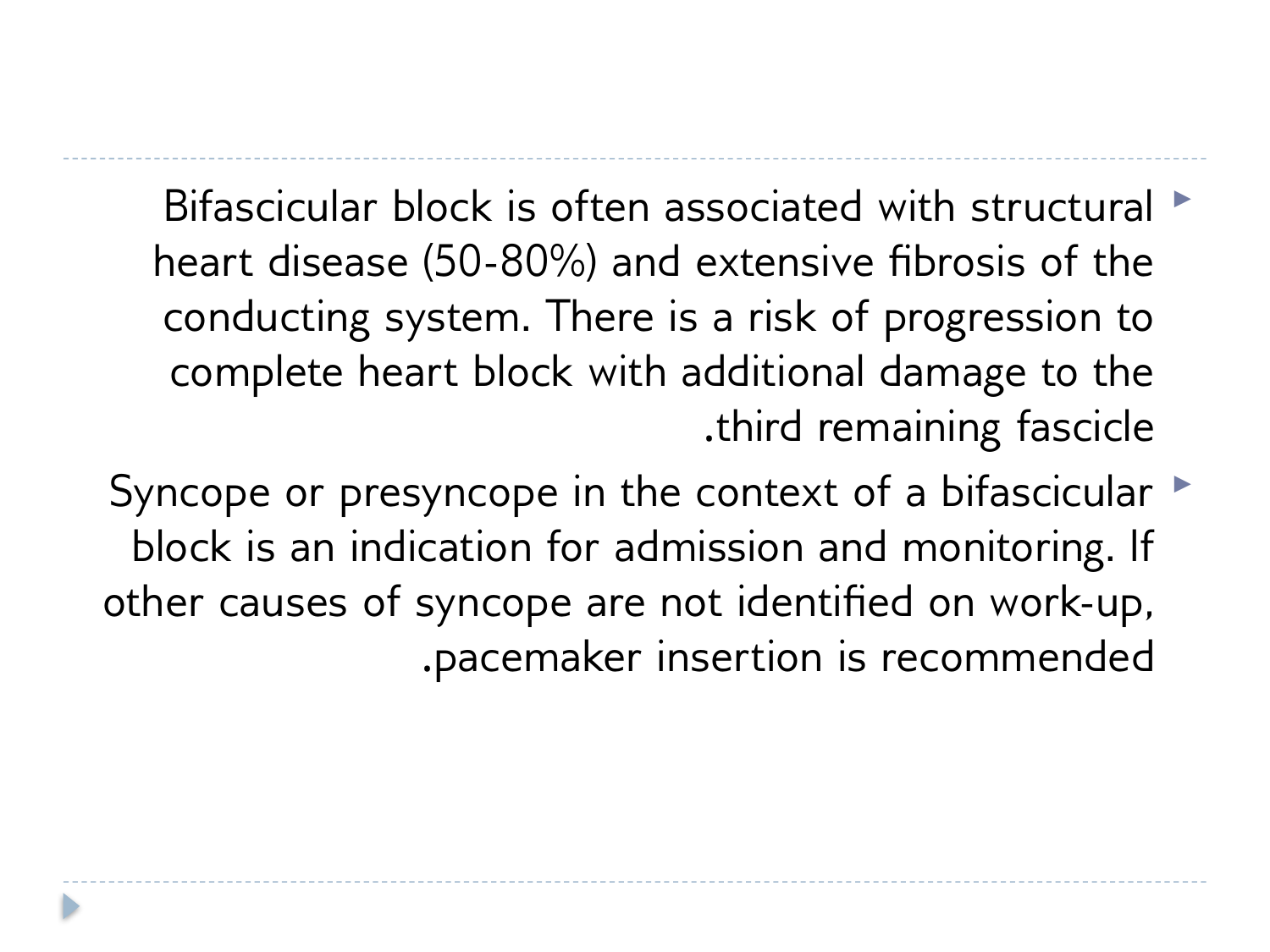

#
Bifascicular block is often associated with structural heart disease (50-80%) and extensive fibrosis of the conducting system. There is a risk of progression to complete heart block with additional damage to the third remaining fascicle.
Syncope or presyncope in the context of a bifascicular block is an indication for admission and monitoring. If other causes of syncope are not identified on work-up, pacemaker insertion is recommended.